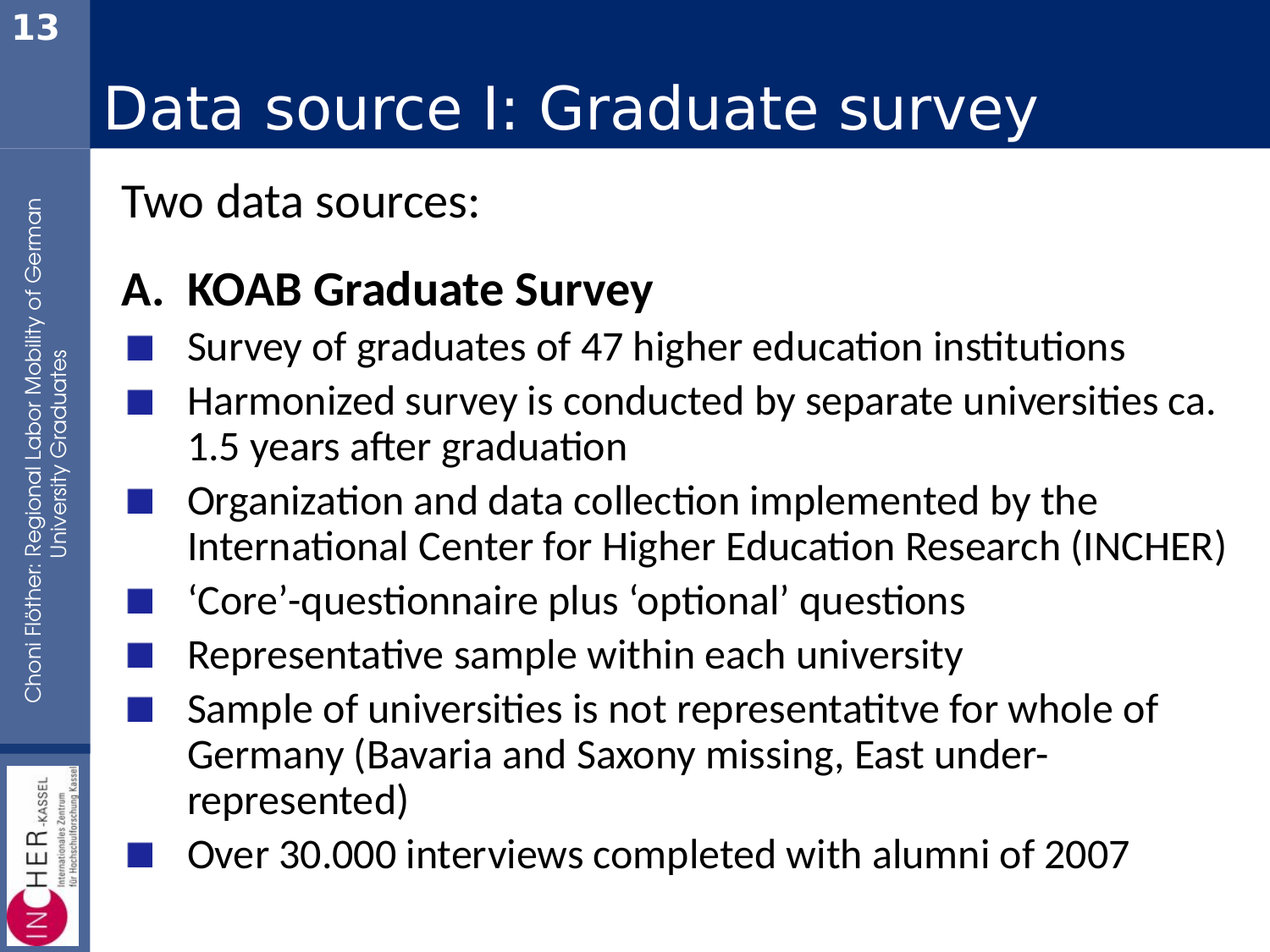

13
# Data source I: Graduate survey
Two data sources:

A.  KOAB Graduate Survey
Survey of graduates of 47 higher education institutions
Harmonized survey is conducted by separate universities ca. 1.5 years after graduation
Organization and data collection implemented by the International Center for Higher Education Research (INCHER)
‘Core’-questionnaire plus ‘optional’ questions
Representative sample within each university
Sample of universities is not representatitve for whole of Germany (Bavaria and Saxony missing, East under-represented)
Over 30.000 interviews completed with alumni of 2007